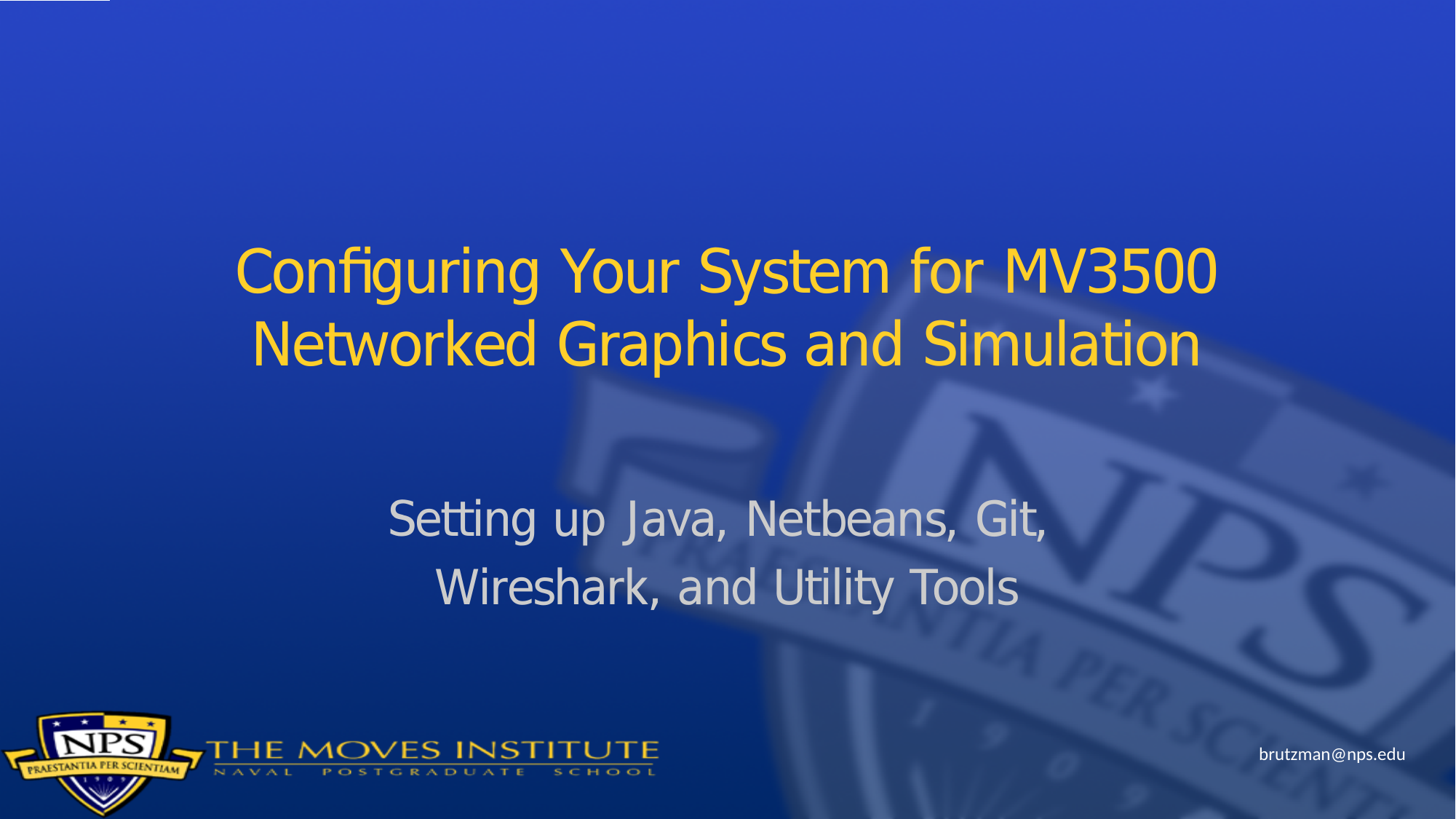

# Configuring Your System for MV3500 Networked Graphics and Simulation
Setting up Java, Netbeans, Git,
Wireshark, and Utility Tools
brutzman@nps.edu